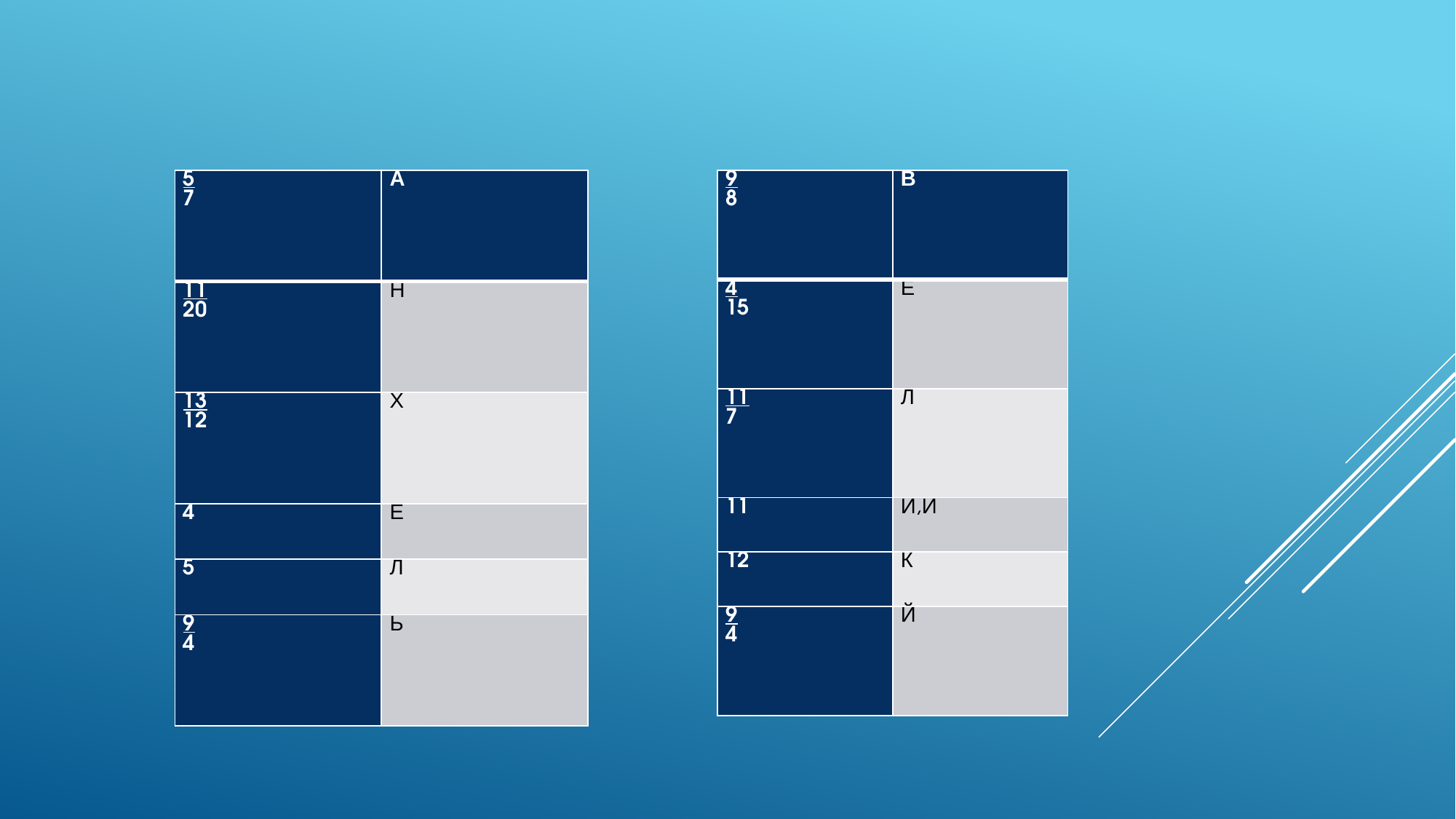

| 5 7 | А |
| --- | --- |
| 11 20 | Н |
| 13 12 | Х |
| 4 | Е |
| 5 | Л |
| 9 4 | Ь |
| 9 8 | В |
| --- | --- |
| 4 15 | Е |
| 11 7 | Л |
| 11 | И,И |
| 12 | К |
| 9 4 | Й |
#